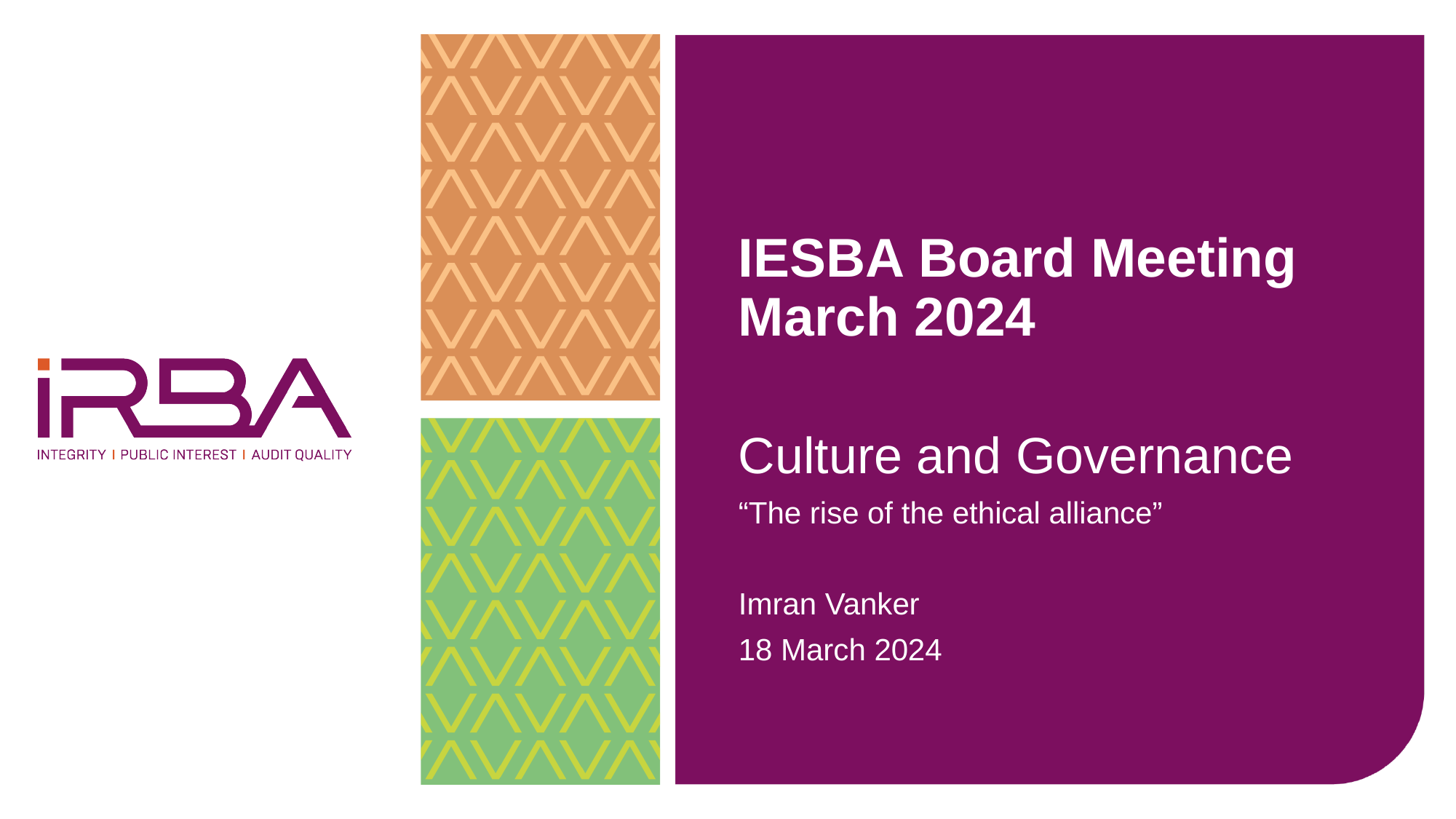

# IESBA Board Meeting March 2024

Culture and Governance
“The rise of the ethical alliance”

Imran Vanker
18 March 2024